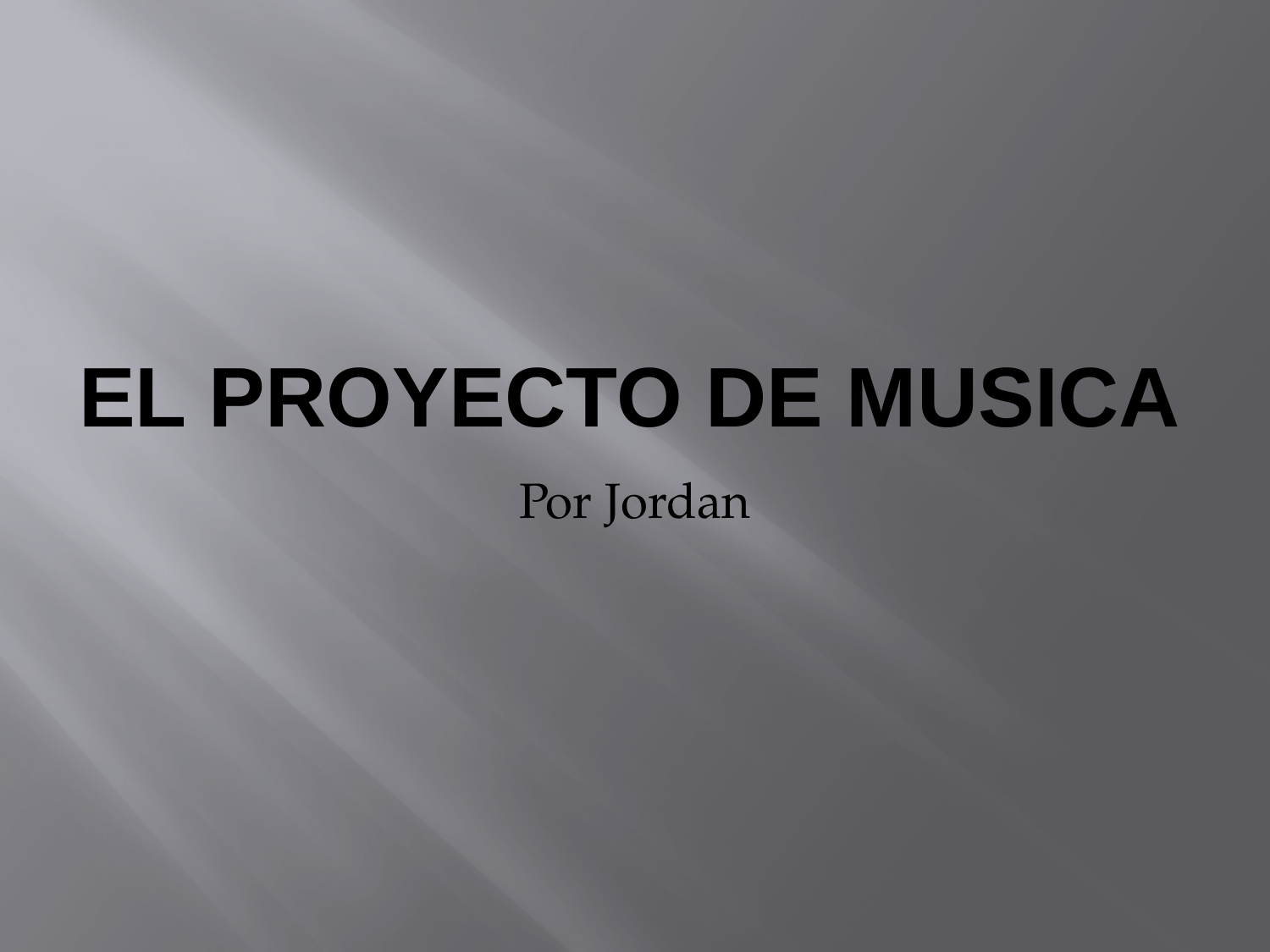

# El proyecto de musica
Por Jordan